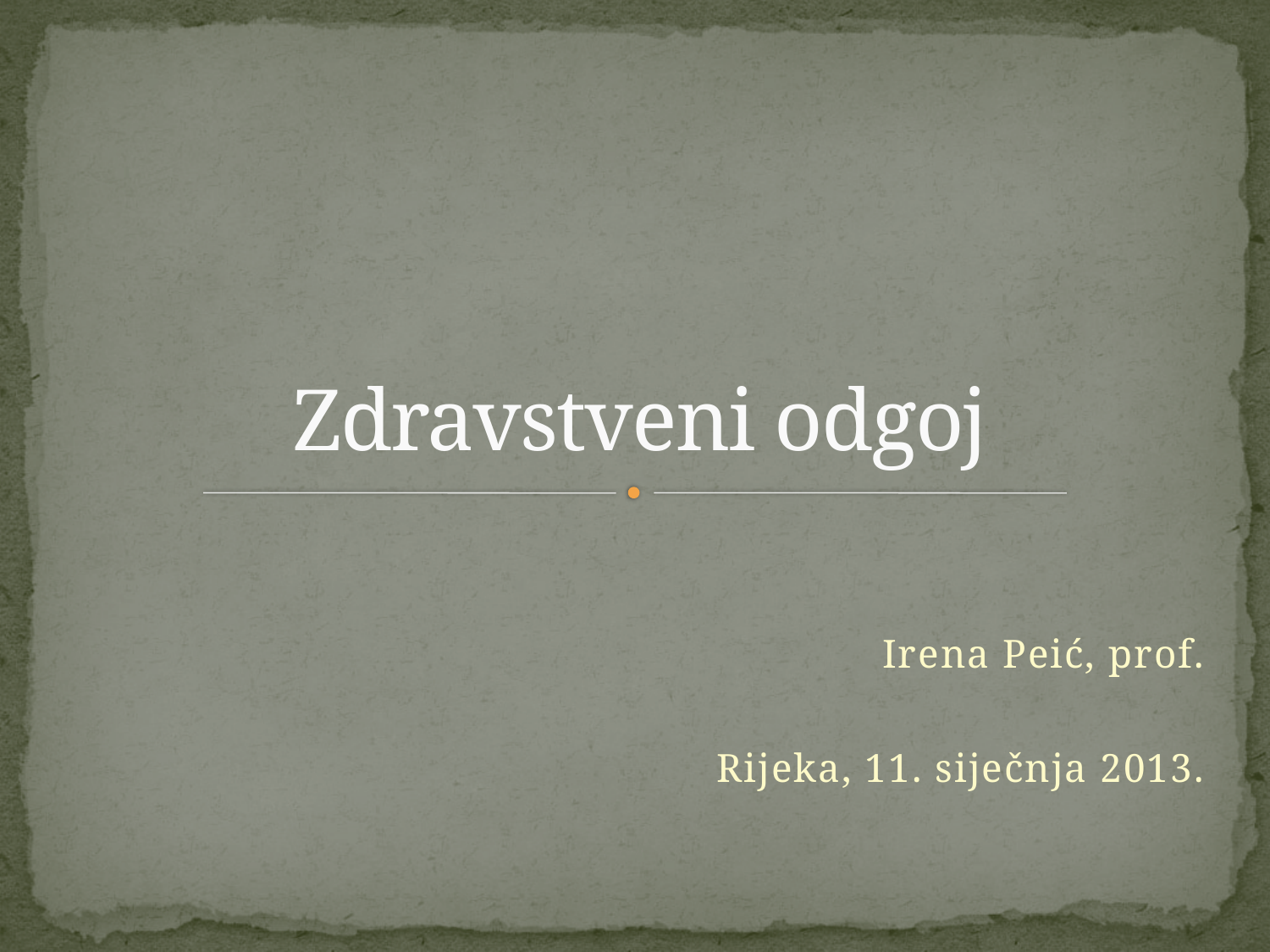

# Zdravstveni odgoj

Irena Peić, prof.

Rijeka, 11. siječnja 2013.